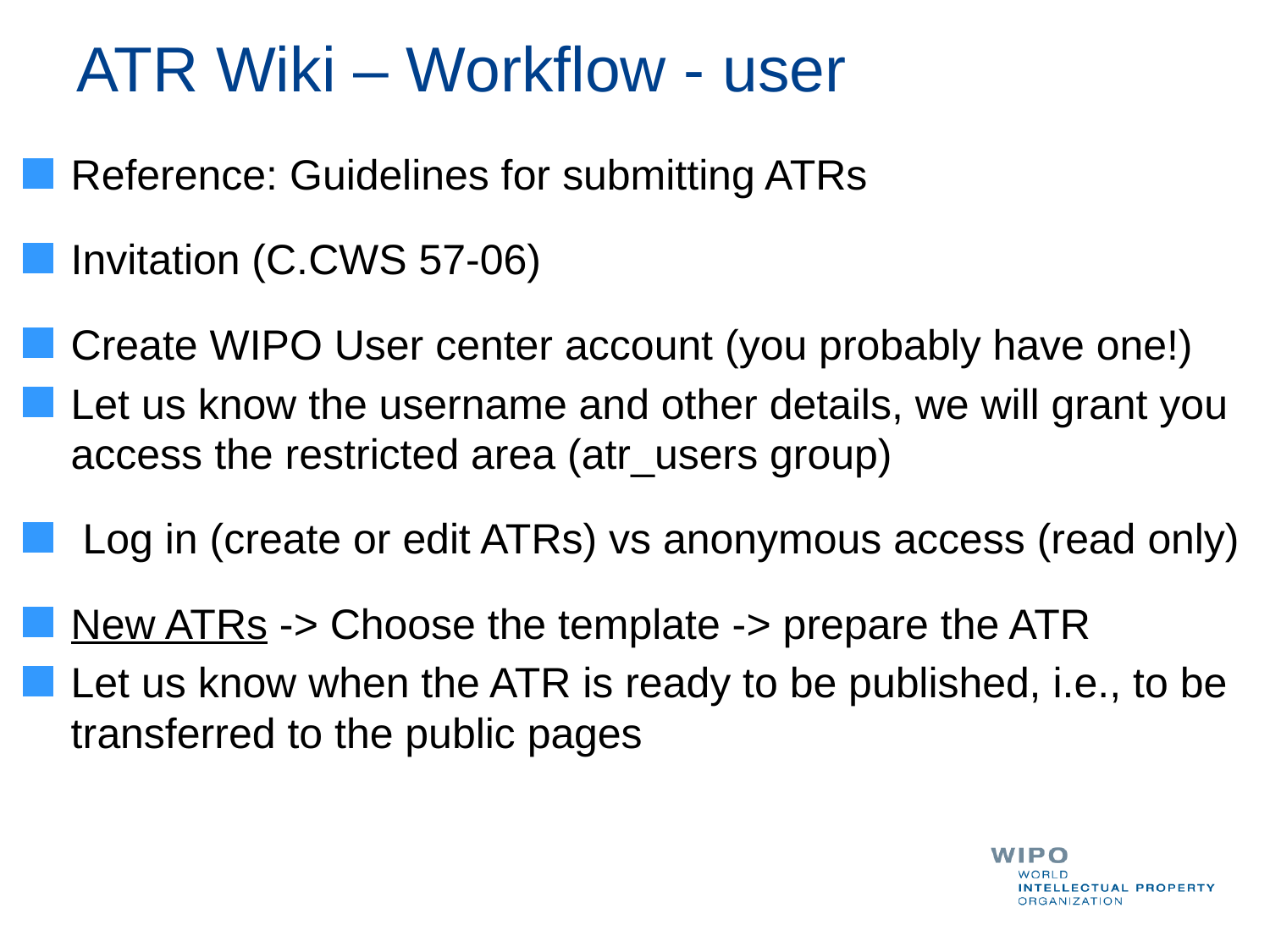

# ATR Wiki – Workflow - user
Reference: Guidelines for submitting ATRs
Invitation (C.CWS 57-06)
Create WIPO User center account (you probably have one!)
Let us know the username and other details, we will grant you access the restricted area (atr_users group)
 Log in (create or edit ATRs) vs anonymous access (read only)
New ATRs -> Choose the template -> prepare the ATR
Let us know when the ATR is ready to be published, i.e., to be transferred to the public pages